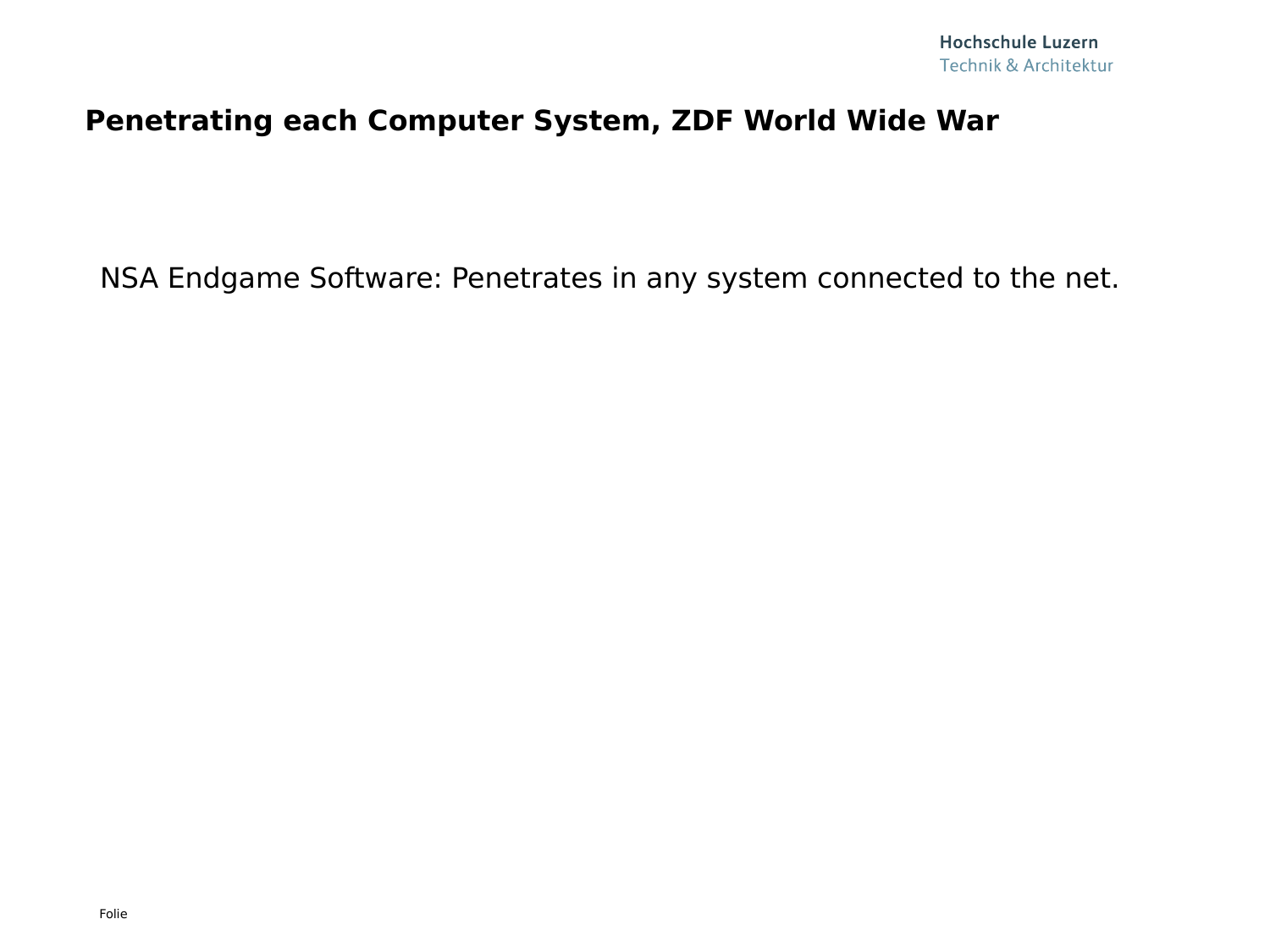

# Penetrating each Computer System, ZDF World Wide War
NSA Endgame Software: Penetrates in any system connected to the net.